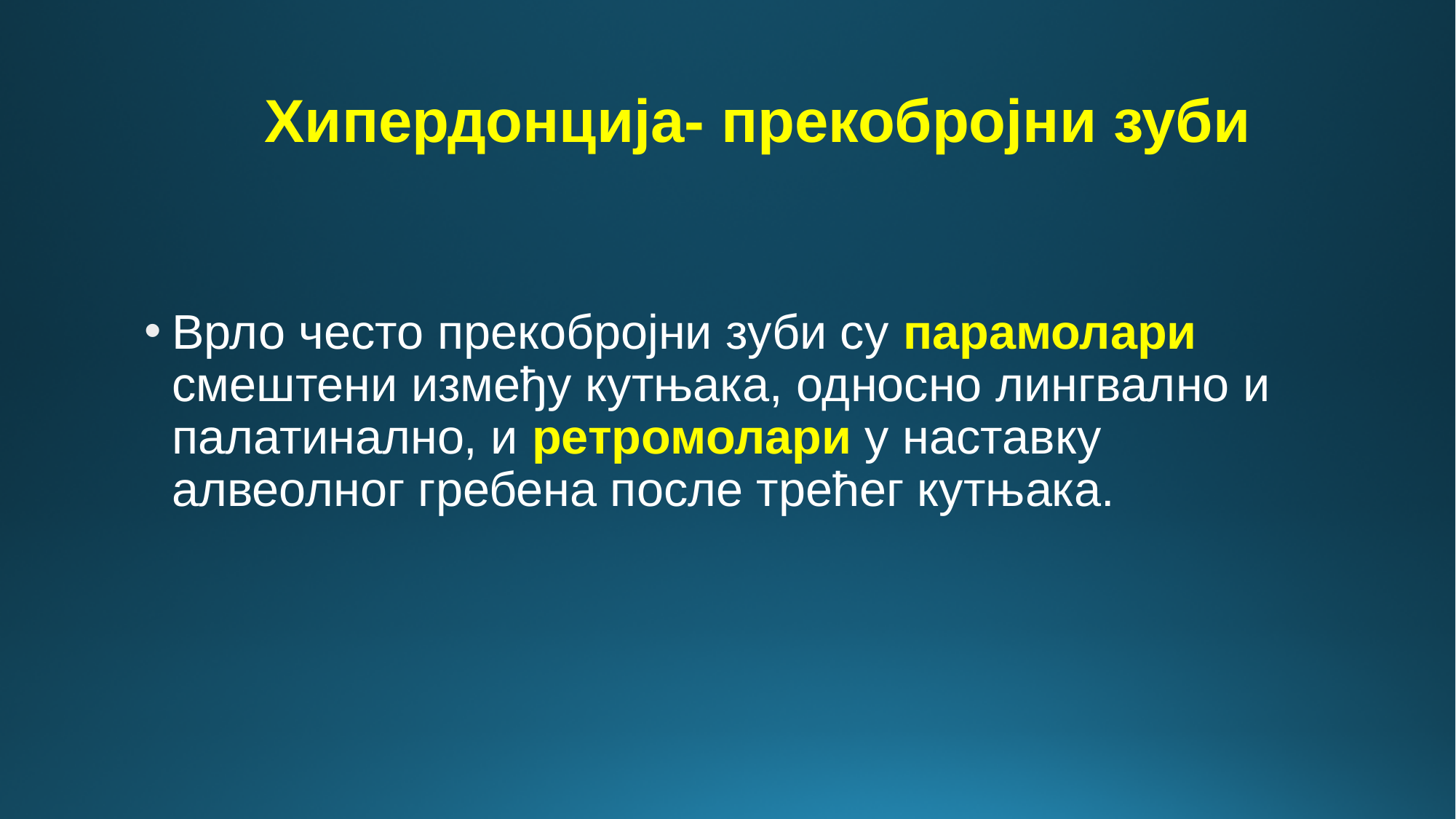

# Хипердонција- прекобројни зуби
Врло често прекобројни зуби су парамолари смештени између кутњака, односно лингвално и палатинално, и ретромолари у наставку алвеолног гребена после трећег кутњака.